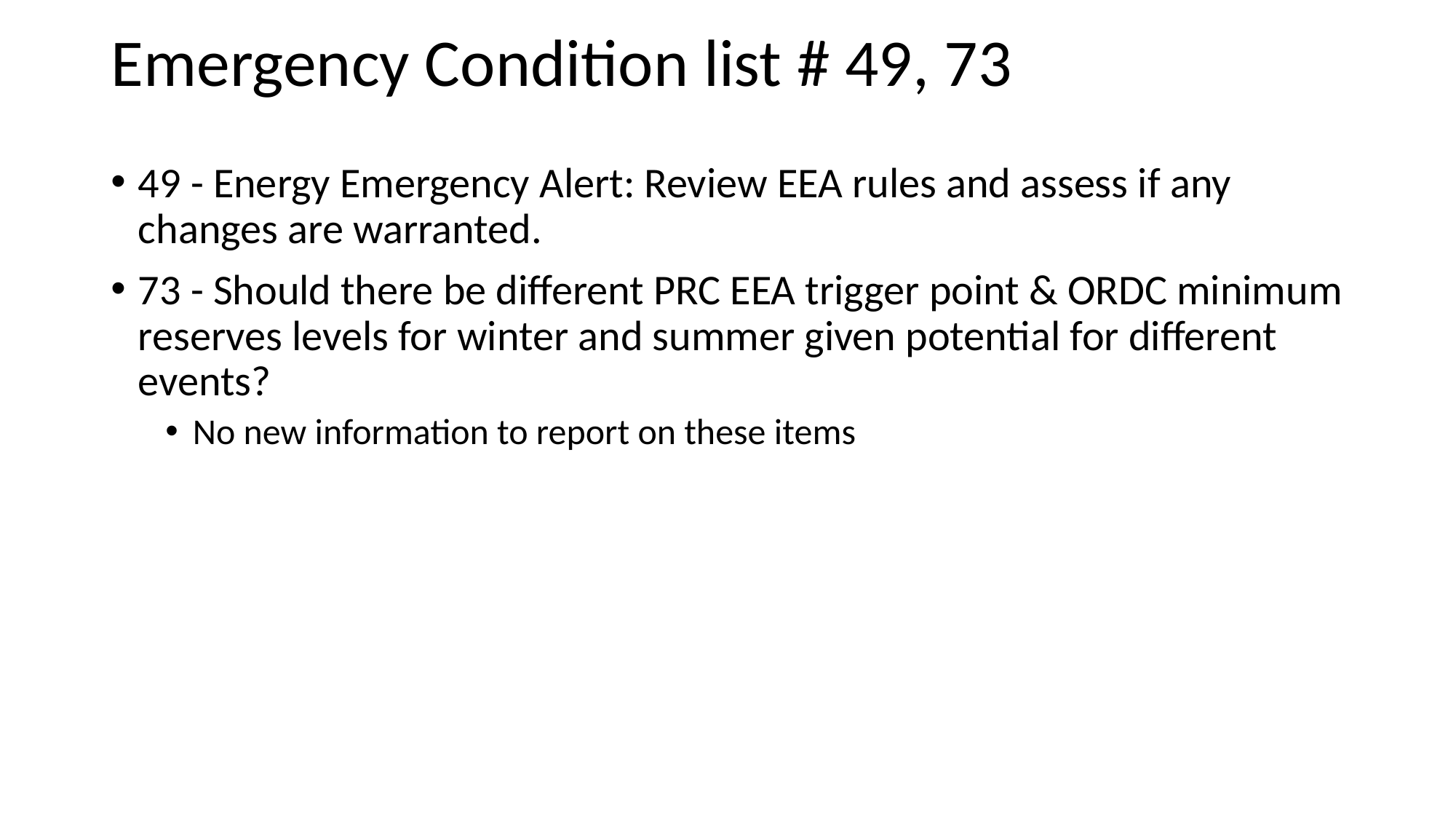

# Emergency Condition list # 49, 73
49 - Energy Emergency Alert: Review EEA rules and assess if any changes are warranted.
73 - Should there be different PRC EEA trigger point & ORDC minimum reserves levels for winter and summer given potential for different events?
No new information to report on these items